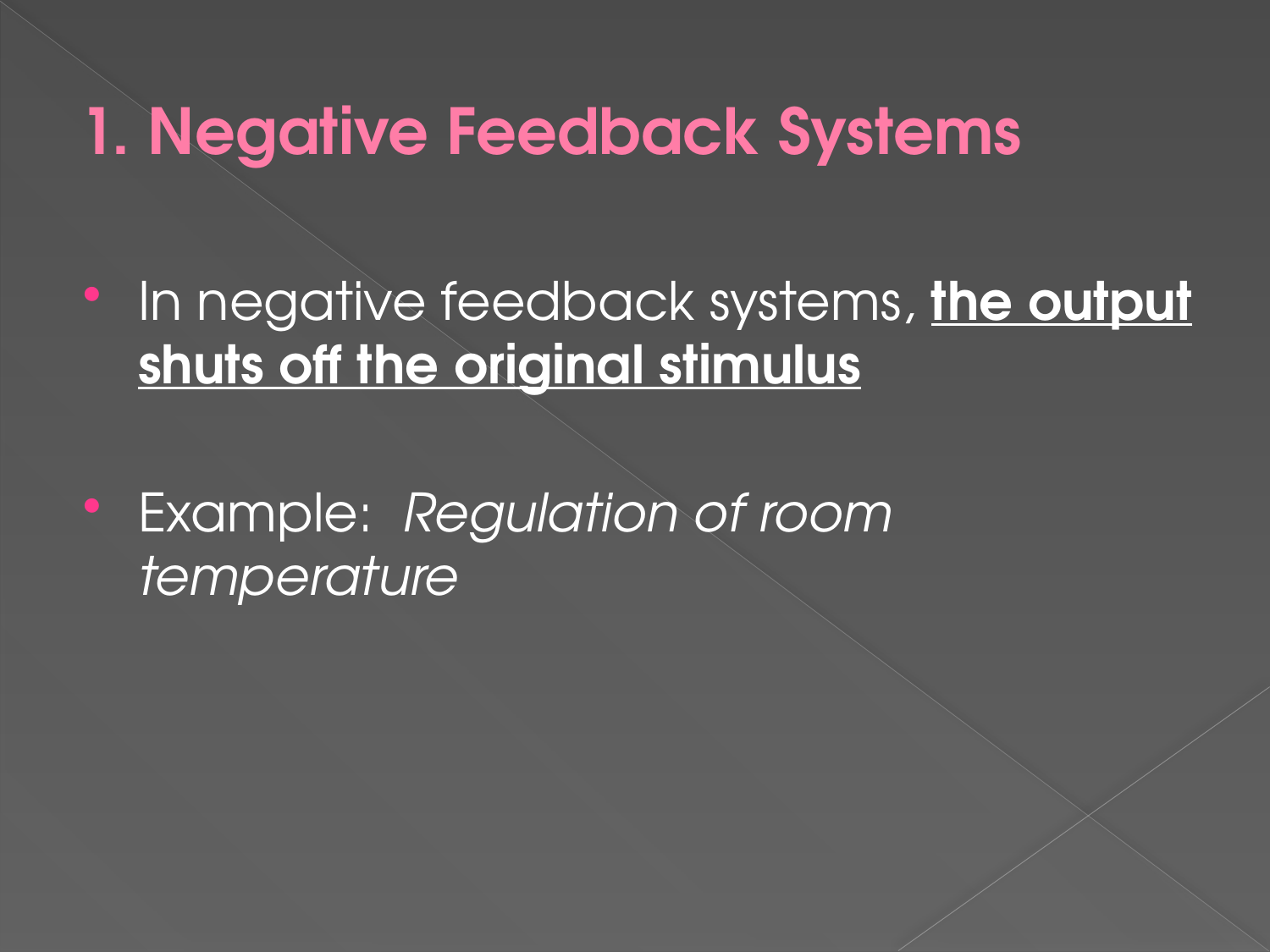

# 1. Negative Feedback Systems
In negative feedback systems, the output shuts off the original stimulus

Example:  Regulation of room temperature